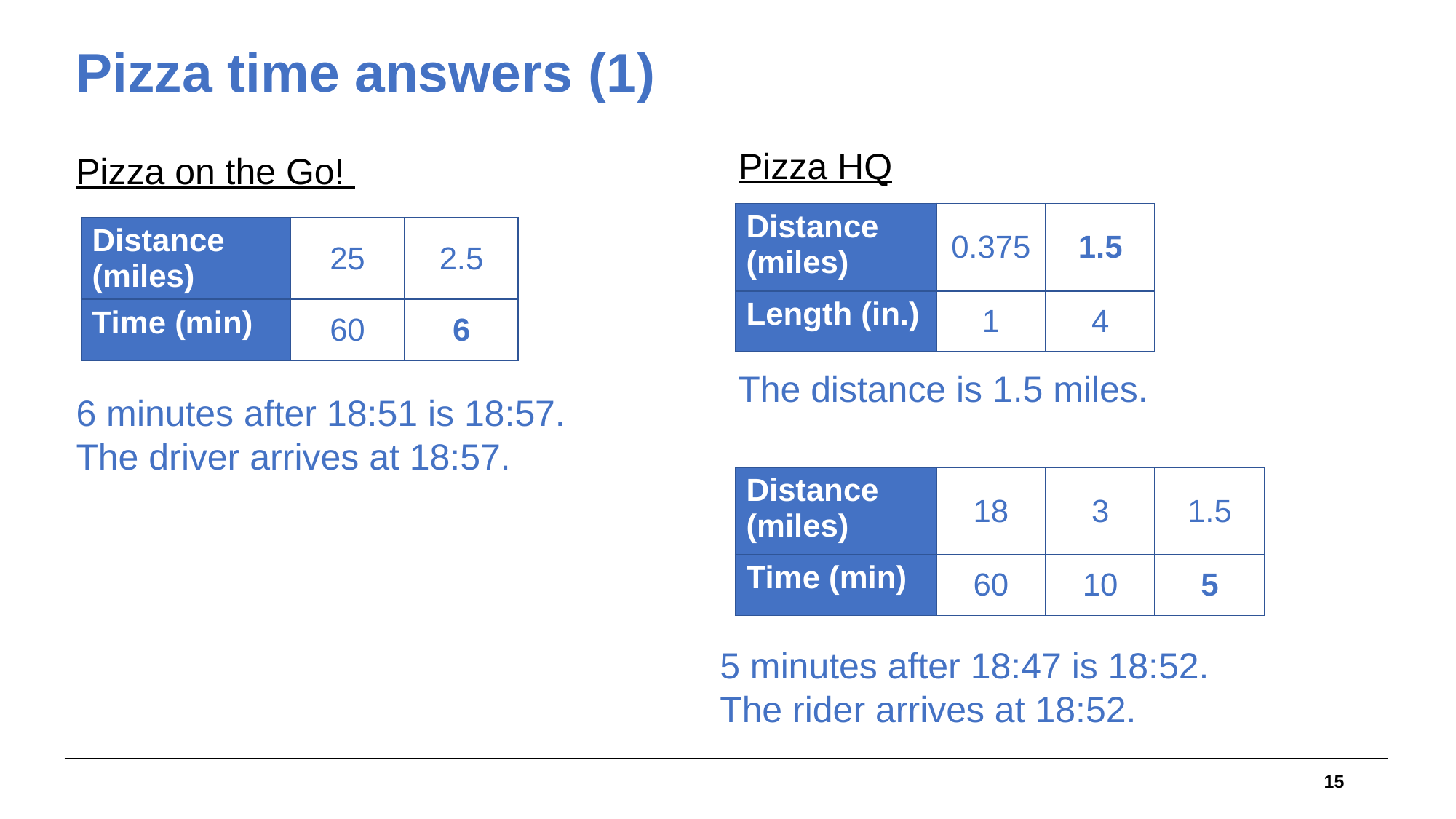

# Pizza time answers (1)
Pizza HQ
Pizza on the Go!
| Distance (miles) | 0.375 | 1.5 |
| --- | --- | --- |
| Length (in.) | 1 | 4 |
| Distance (miles) | 25 | 2.5 |
| --- | --- | --- |
| Time (min) | 60 | 6 |
The distance is 1.5 miles.
6 minutes after 18:51 is 18:57.
The driver arrives at 18:57.
| Distance (miles) | 18 | 3 | 1.5 |
| --- | --- | --- | --- |
| Time (min) | 60 | 10 | 5 |
5 minutes after 18:47 is 18:52.
The rider arrives at 18:52.
15